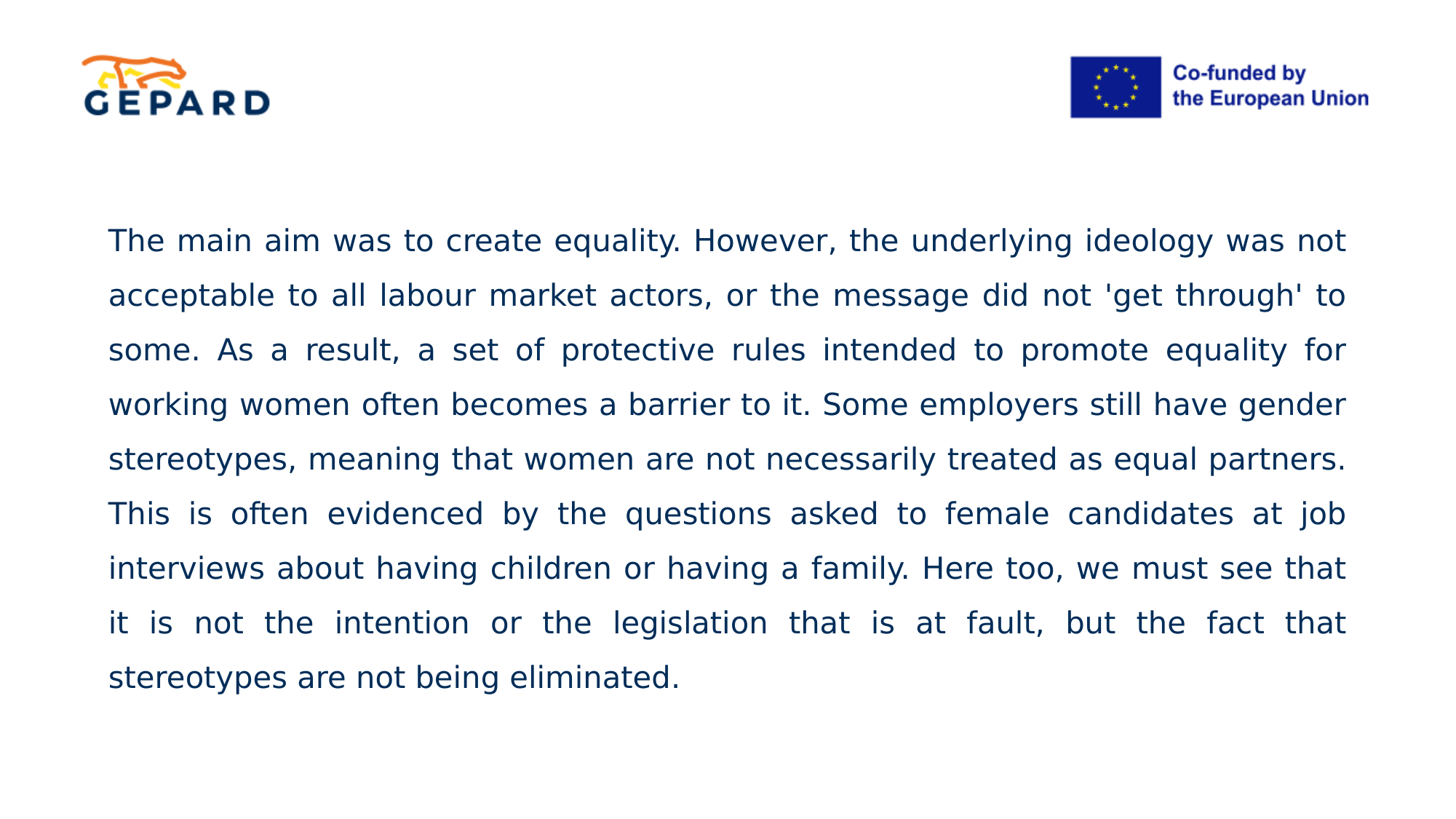

The main aim was to create equality. However, the underlying ideology was not acceptable to all labour market actors, or the message did not 'get through' to some. As a result, a set of protective rules intended to promote equality for working women often becomes a barrier to it. Some employers still have gender stereotypes, meaning that women are not necessarily treated as equal partners. This is often evidenced by the questions asked to female candidates at job interviews about having children or having a family. Here too, we must see that it is not the intention or the legislation that is at fault, but the fact that stereotypes are not being eliminated.